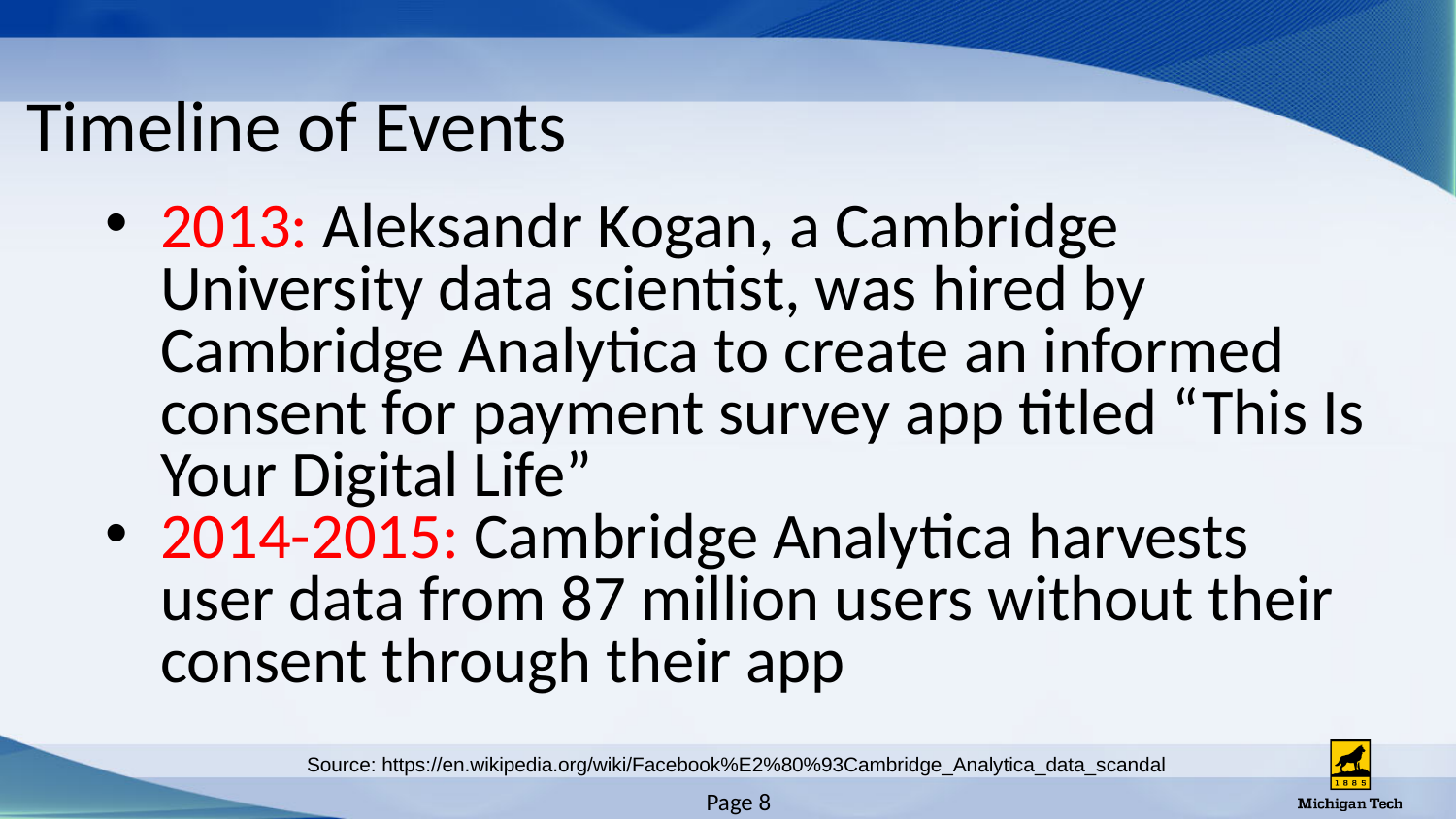

# Timeline of Events
2013: Aleksandr Kogan, a Cambridge University data scientist, was hired by Cambridge Analytica to create an informed consent for payment survey app titled “This Is Your Digital Life”
2014-2015: Cambridge Analytica harvests user data from 87 million users without their consent through their app
Source: https://en.wikipedia.org/wiki/Facebook%E2%80%93Cambridge_Analytica_data_scandal